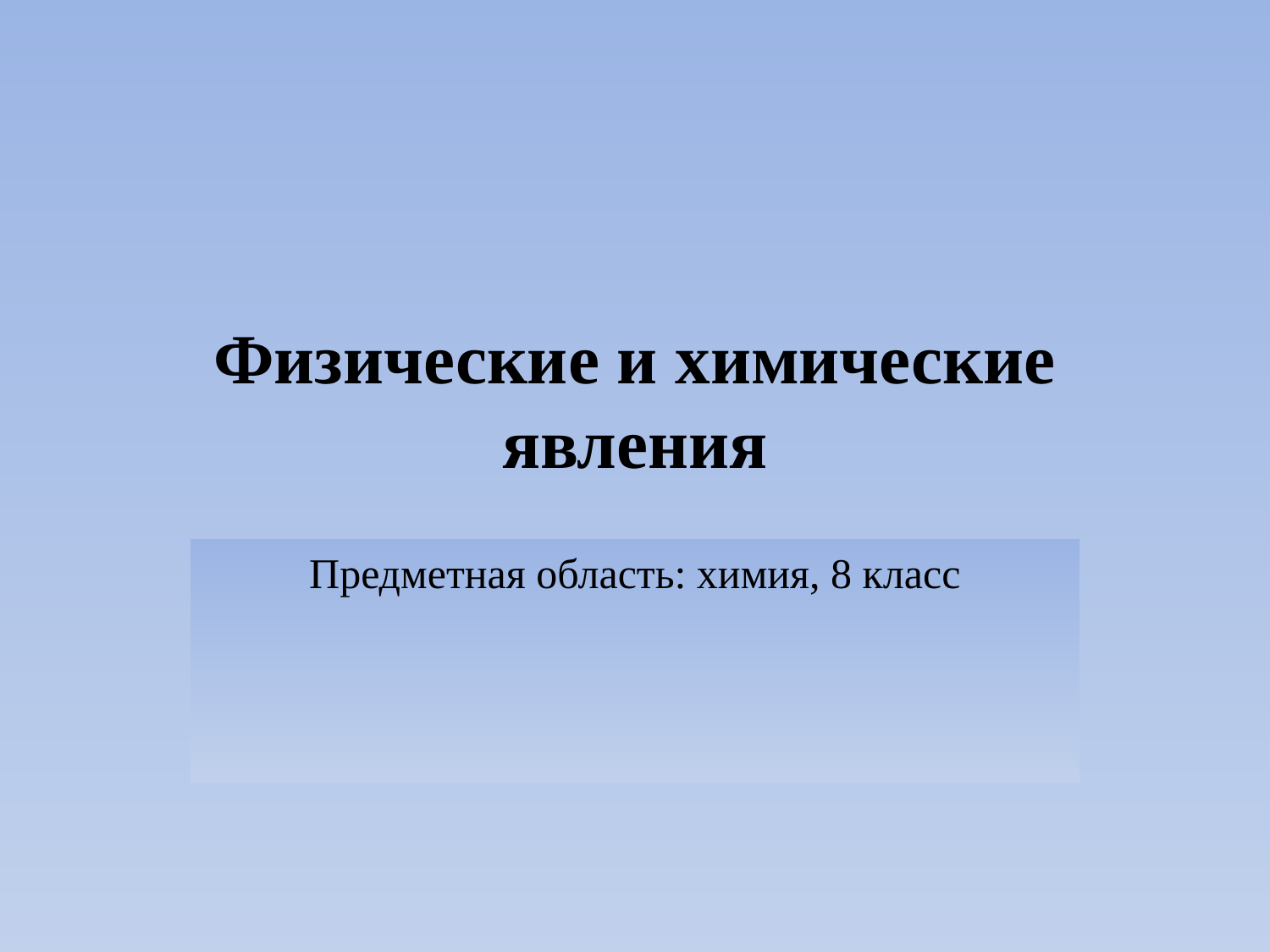

# Физические и химические явления
Предметная область: химия, 8 класс